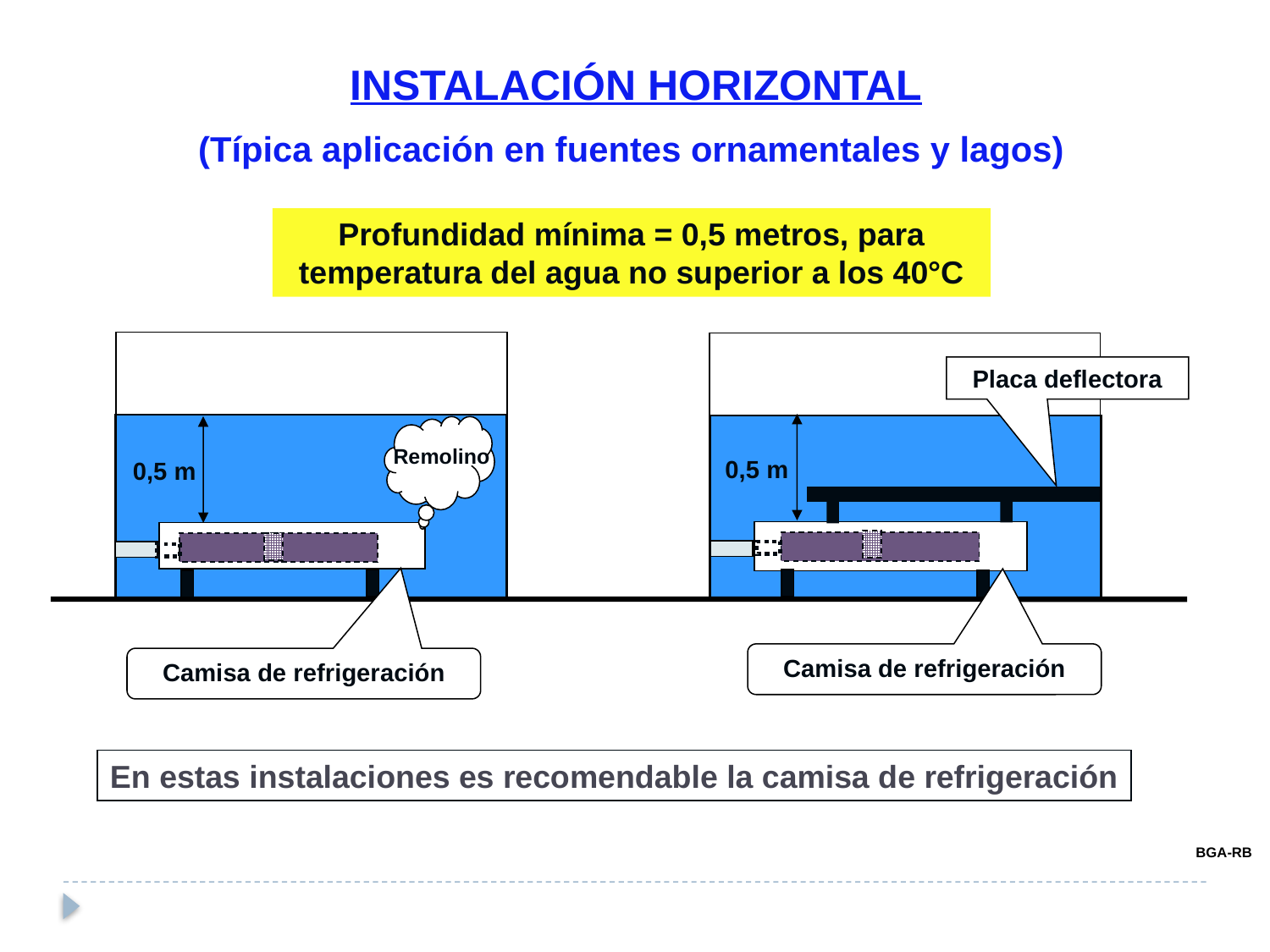

INSTALACIÓN HORIZONTAL
(Típica aplicación en fuentes ornamentales y lagos)
Profundidad mínima = 0,5 metros, para temperatura del agua no superior a los 40°C

Placa deflectora

Remolino
0,5 m
0,5 m

Camisa de refrigeración
Camisa de refrigeración
En estas instalaciones es recomendable la camisa de refrigeración
BGA-RB